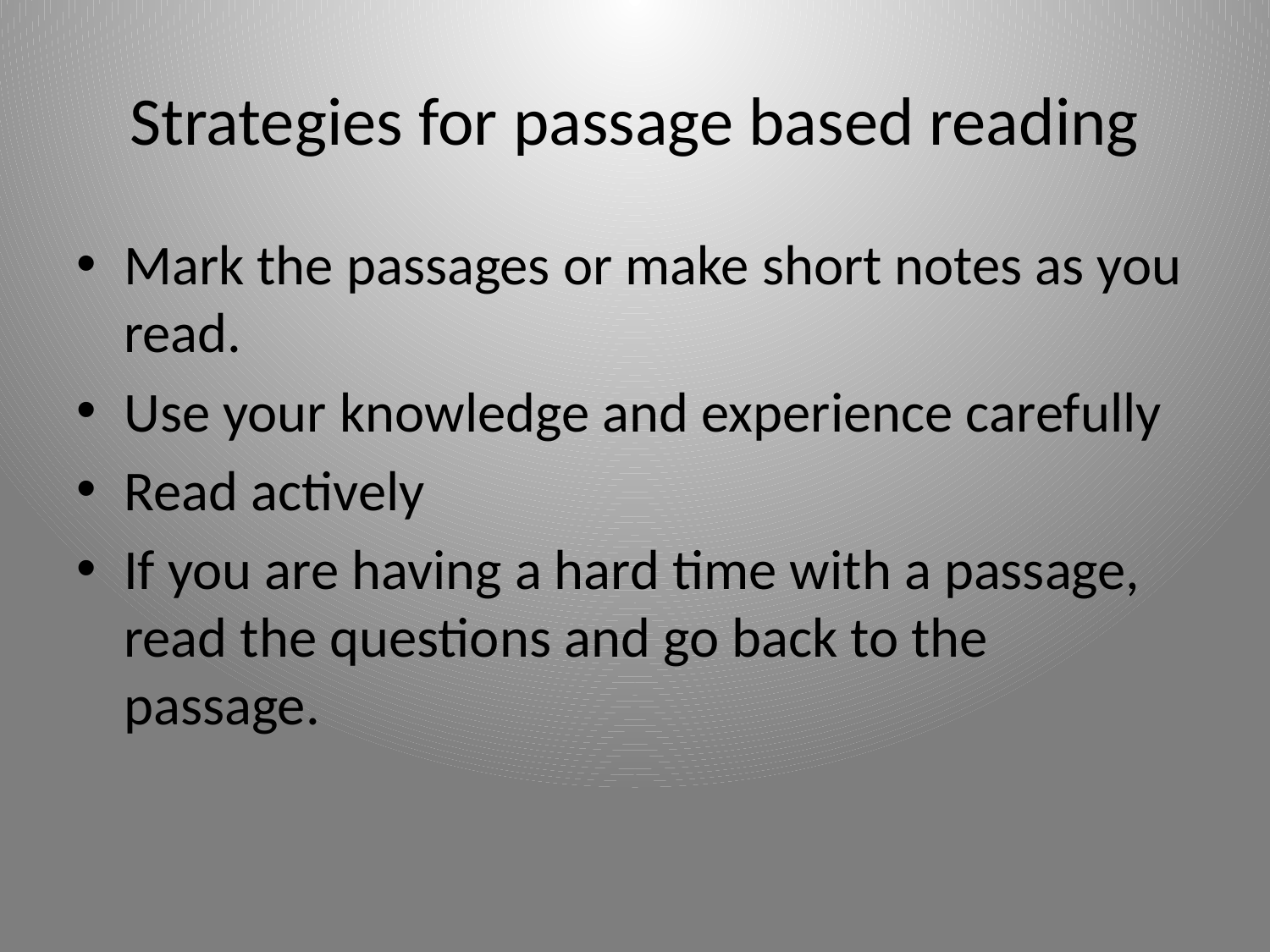

# Strategies for passage based reading
Mark the passages or make short notes as you read.
Use your knowledge and experience carefully
Read actively
If you are having a hard time with a passage, read the questions and go back to the passage.